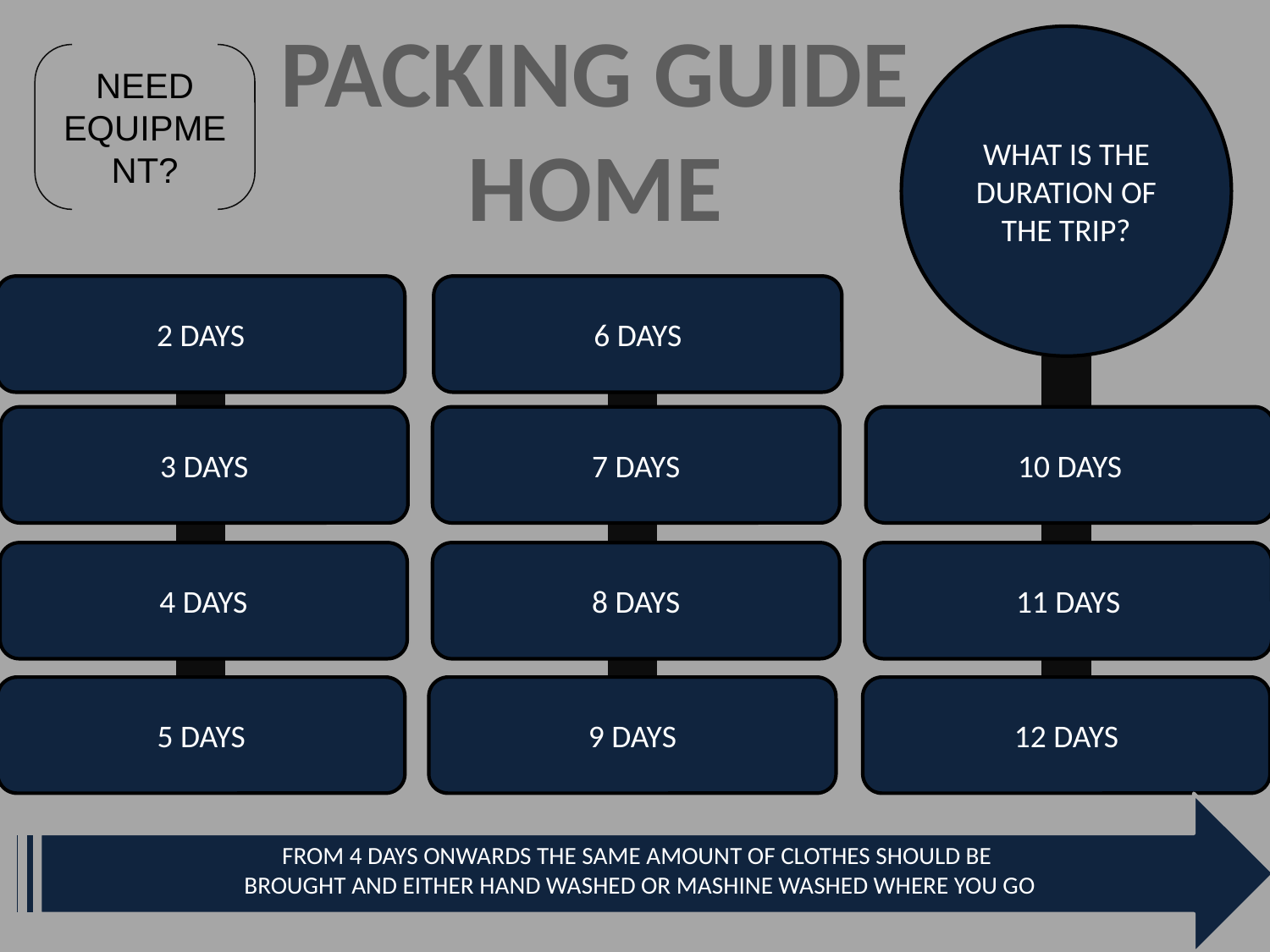

PACKING GUIDE HOME
WHAT IS THE DURATION OF THE TRIP?
NEED EQUIPMENT?
2 DAYS
6 DAYS
3 DAYS
7 DAYS
10 DAYS
4 DAYS
8 DAYS
11 DAYS
5 DAYS
9 DAYS
12 DAYS

FROM 4 DAYS ONWARDS THE SAME AMOUNT OF CLOTHES SHOULD BE
 BROUGHT AND EITHER HAND WASHED OR MASHINE WASHED WHERE YOU GO